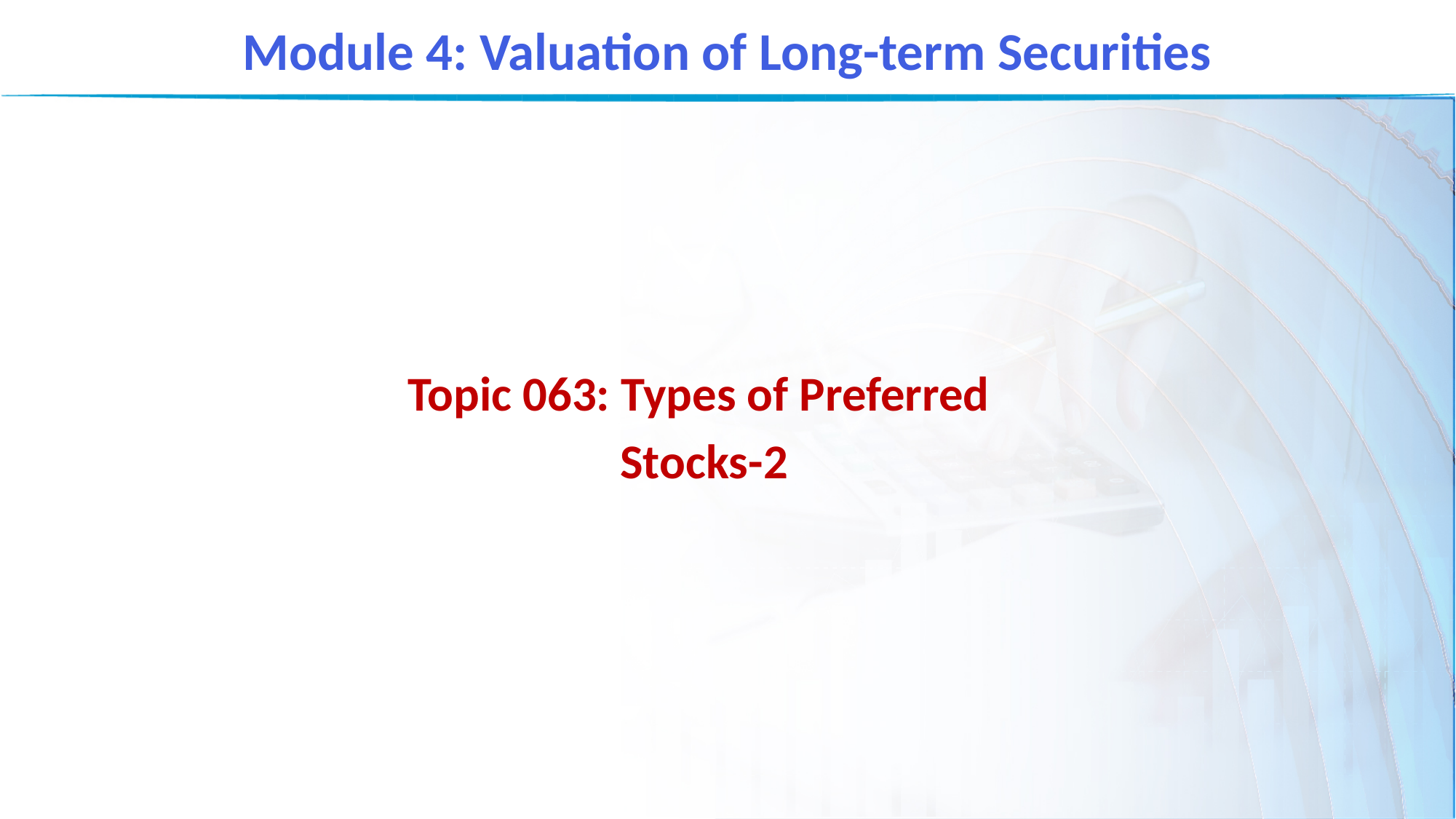

Module 4: Valuation of Long-term Securities
Topic 063: Types of Preferred
Stocks-2